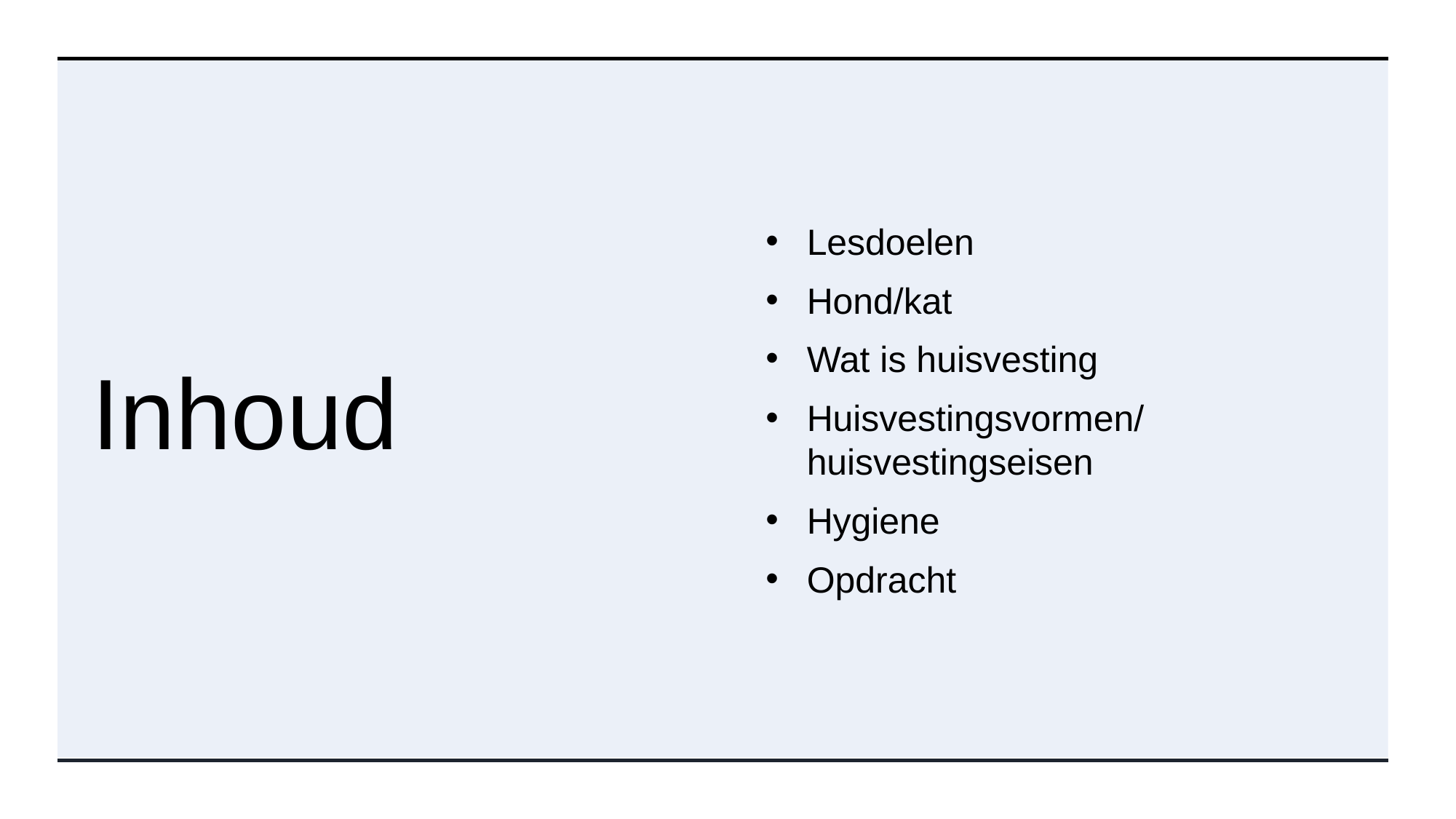

# Inhoud
Lesdoelen
Hond/kat
Wat is huisvesting
Huisvestingsvormen/huisvestingseisen
Hygiene
Opdracht